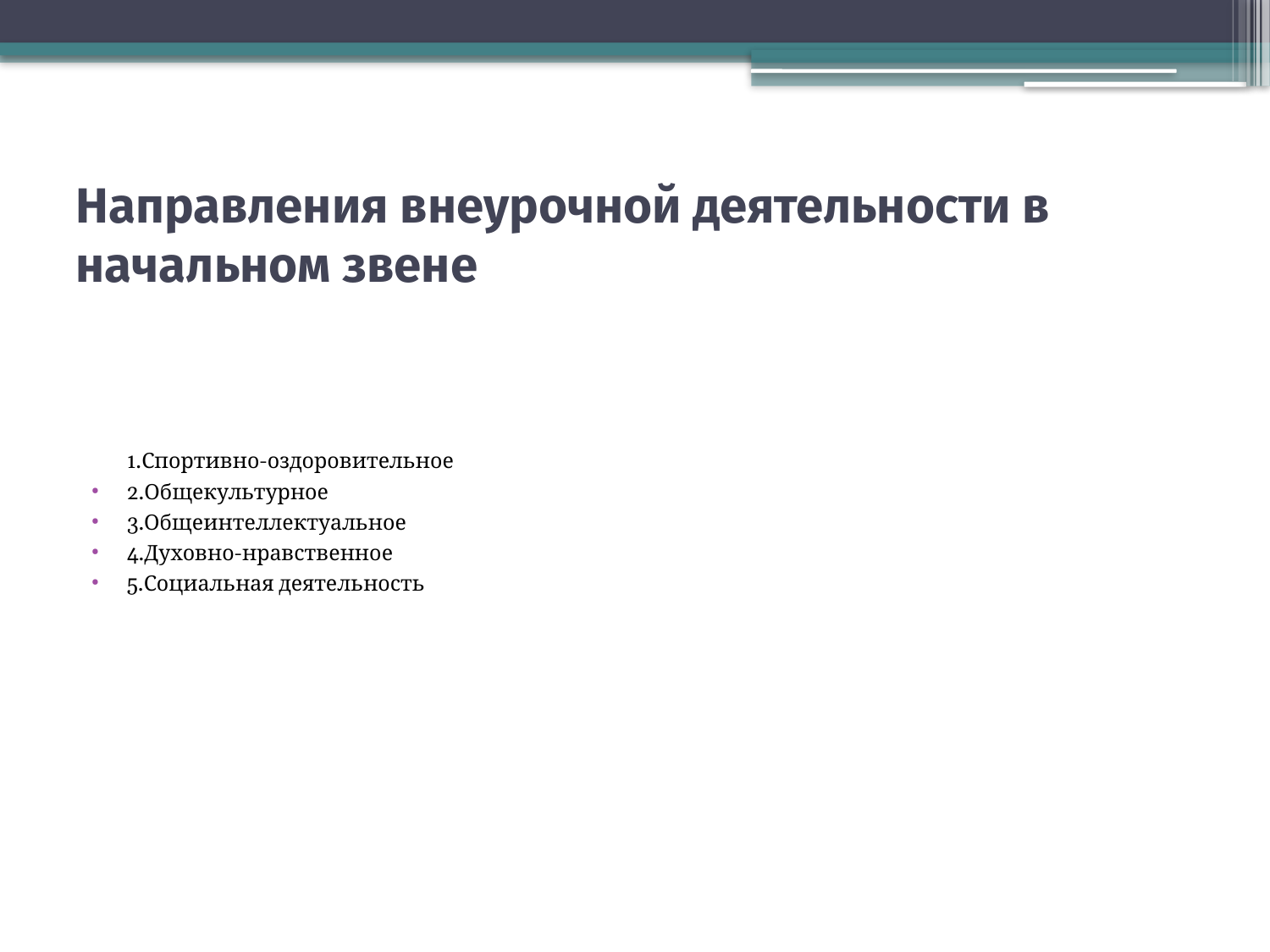

# Направления внеурочной деятельности в начальном звене

       1.Спортивно-оздоровительное
2.Общекультурное
3.Общеинтеллектуальное
4.Духовно-нравственное
5.Социальная деятельность